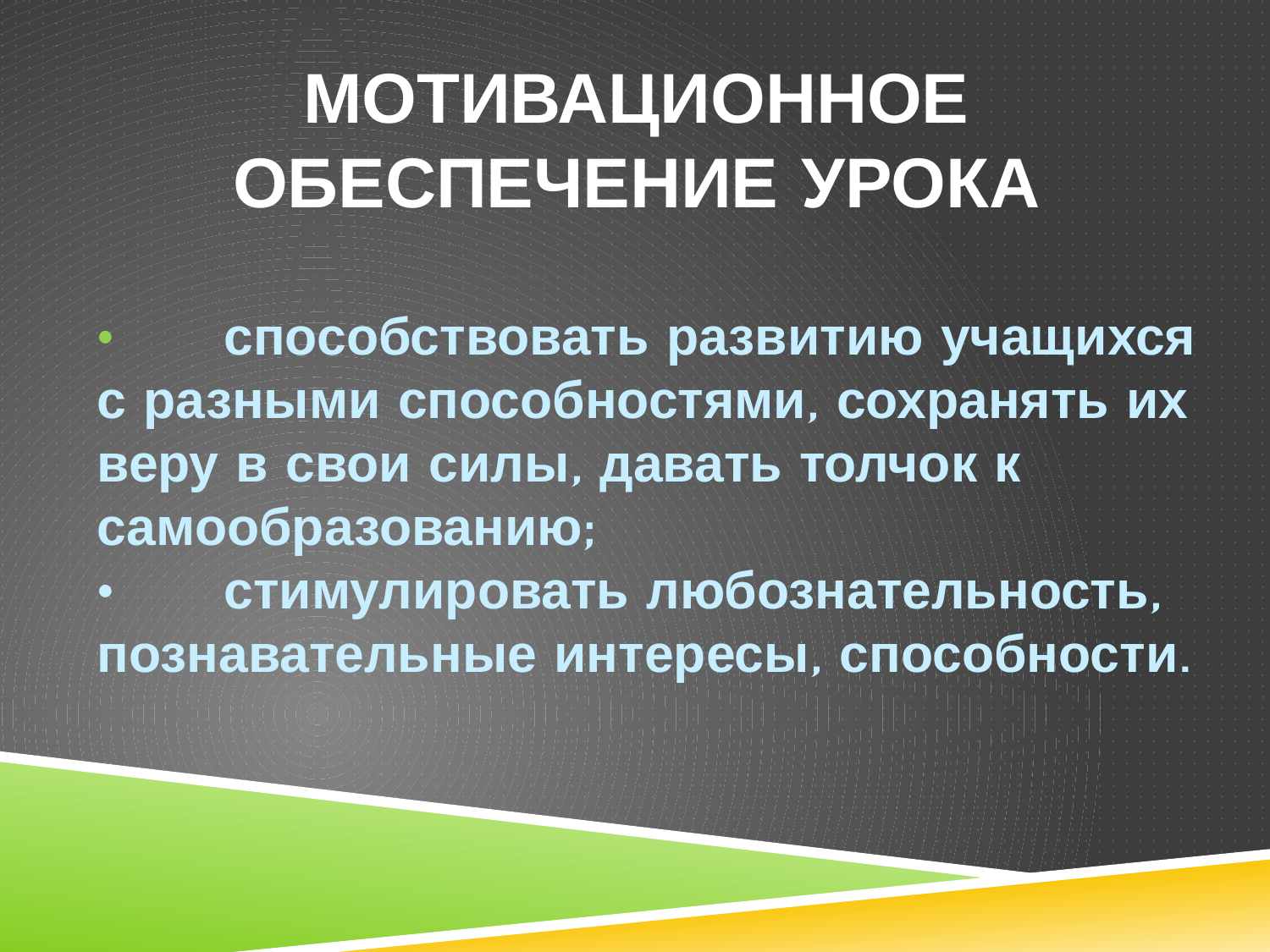

МОТИВАЦИОННОЕ ОБЕСПЕЧЕНИЕ УРОКА
•	способствовать развитию учащихся с разными способностями, сохранять их веру в свои силы, давать толчок к самообразованию;
•	стимулировать любознательность, познавательные интересы, способности.